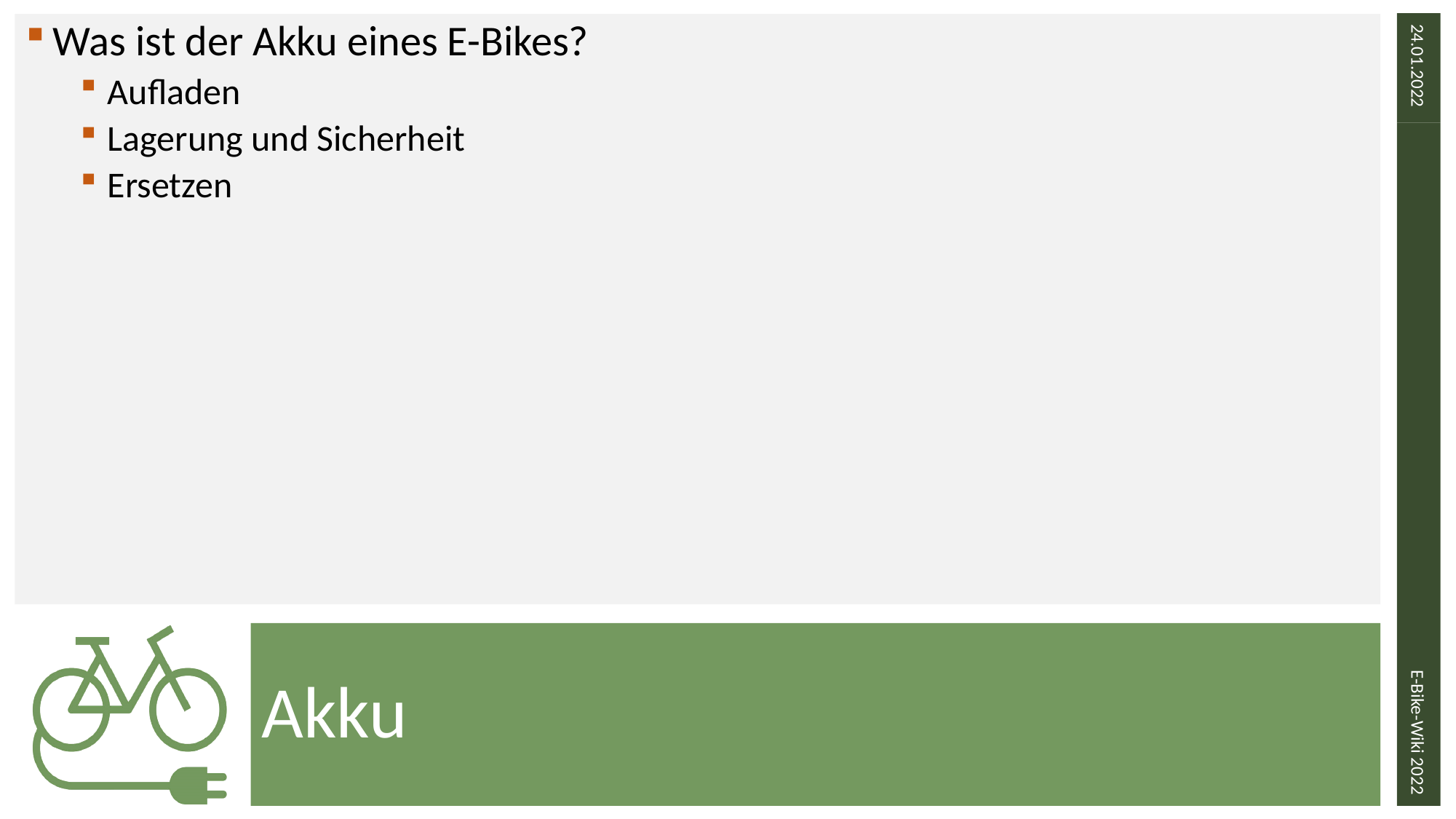

Was ist der Akku eines E-Bikes?
Aufladen
Lagerung und Sicherheit
Ersetzen
24.01.2022
E-Bike-Wiki 2022
# Akku